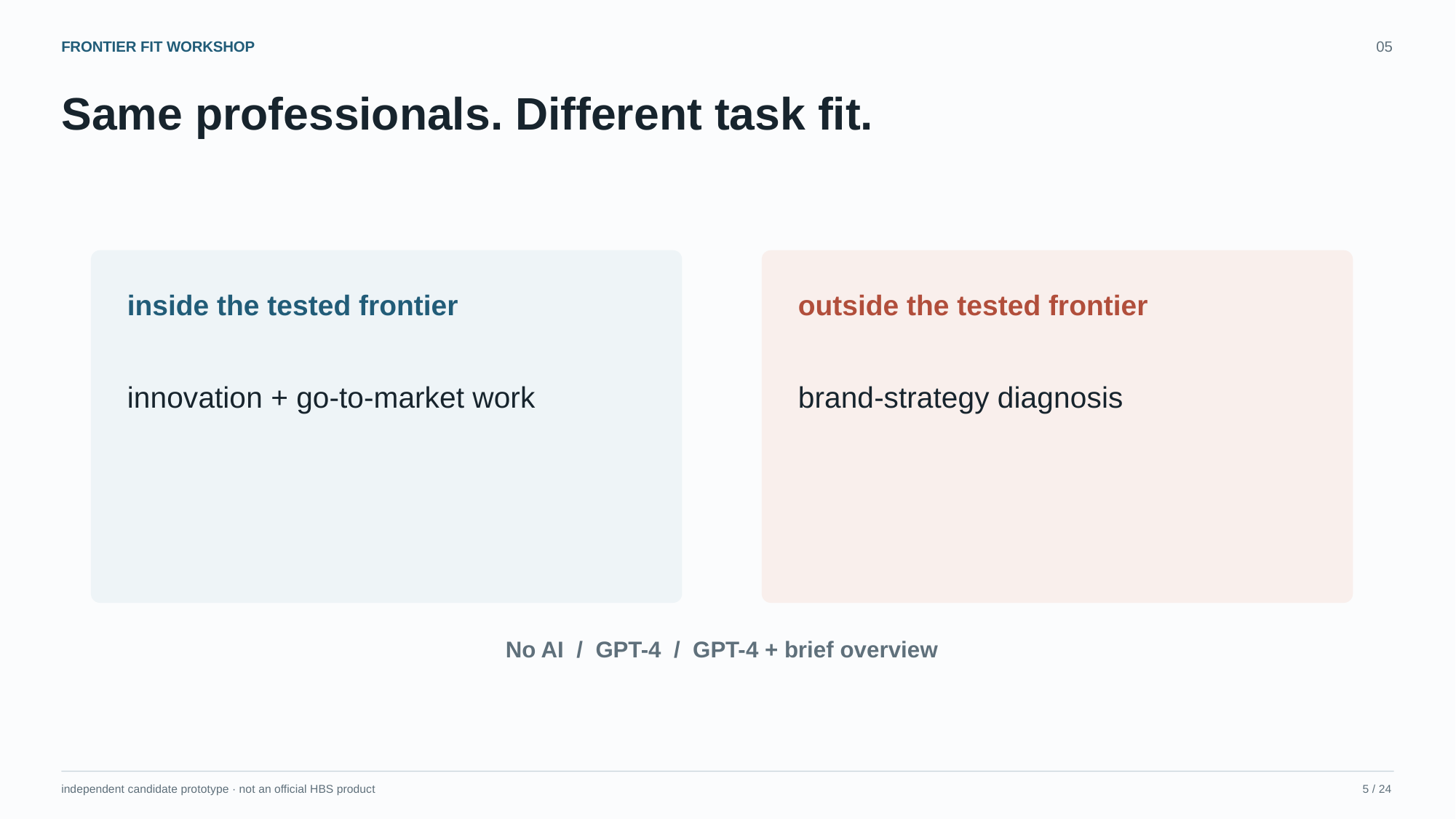

FRONTIER FIT WORKSHOP
05
Same professionals. Different task fit.

inside the tested frontier
outside the tested frontier
innovation + go-to-market work
brand-strategy diagnosis
No AI  /  GPT-4  /  GPT-4 + brief overview
independent candidate prototype · not an official HBS product
5 / 24